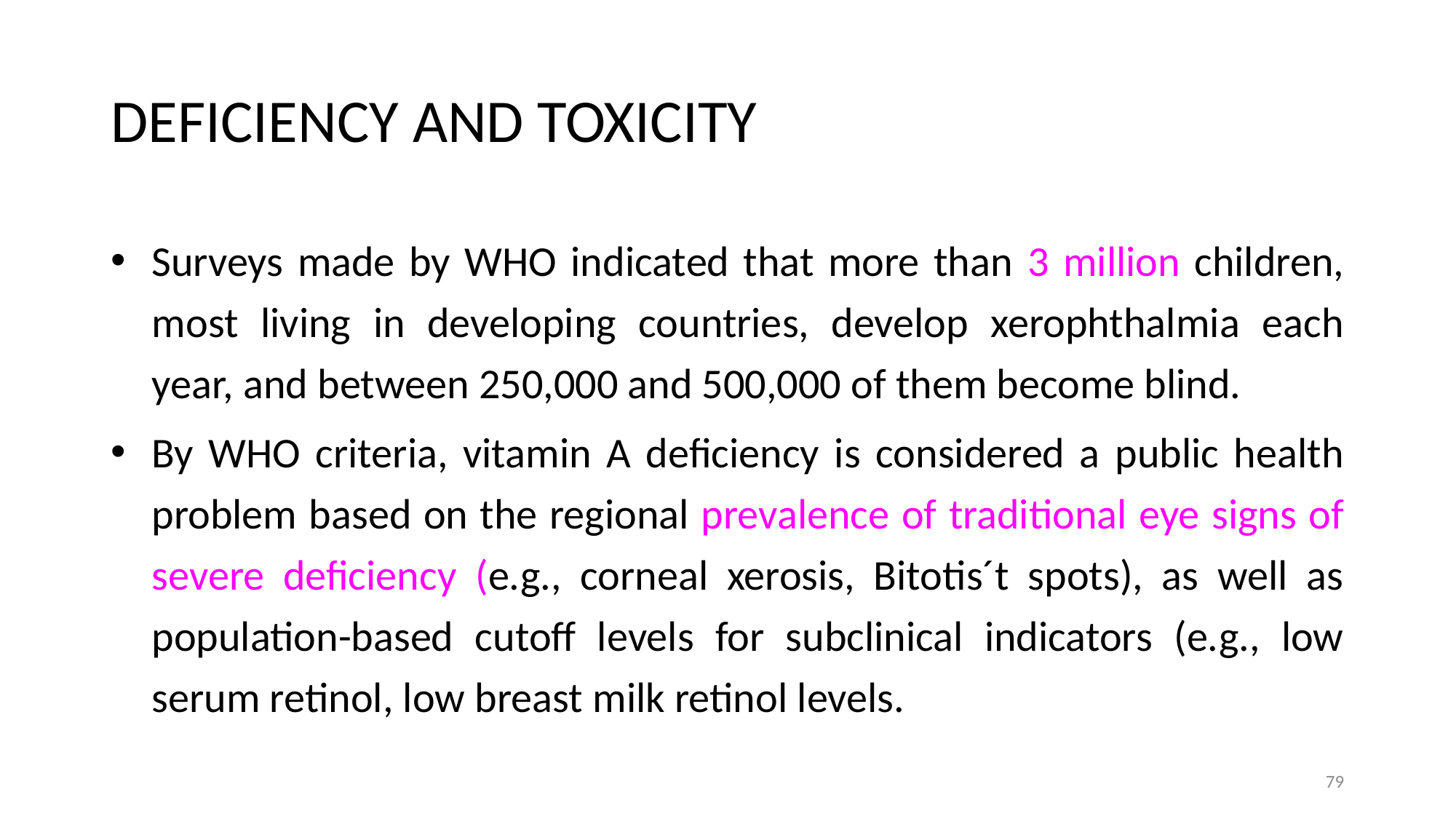

# DEFICIENCY AND TOXICITY
Surveys made by WHO indicated that more than 3 million children, most living in developing countries, develop xerophthalmia each year, and between 250,000 and 500,000 of them become blind.
By WHO criteria, vitamin A deficiency is considered a public health problem based on the regional prevalence of traditional eye signs of severe deficiency (e.g., corneal xerosis, Bitotis´t spots), as well as population-based cutoff levels for subclinical indicators (e.g., low serum retinol, low breast milk retinol levels.

79